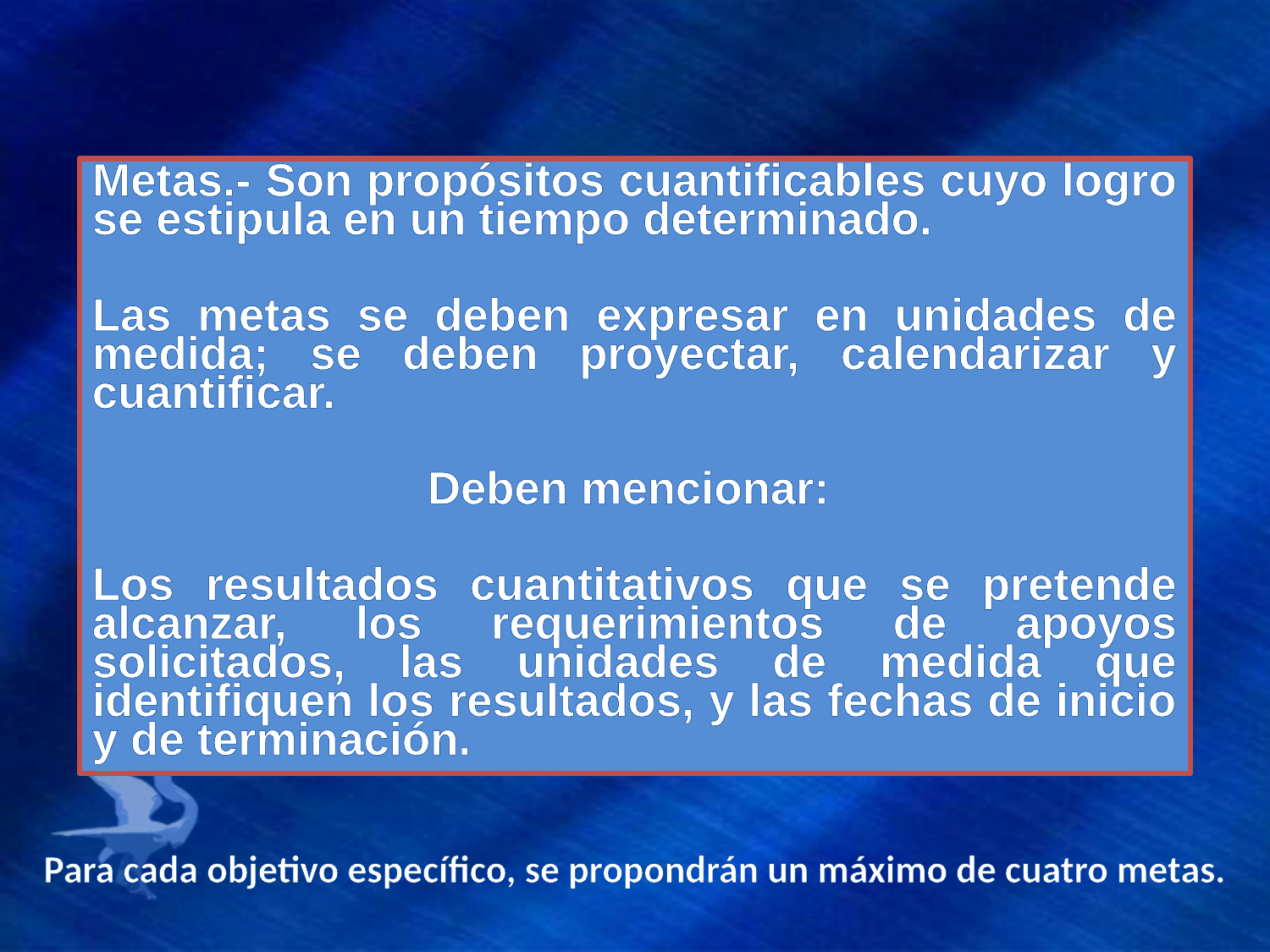

Metas.- Son propósitos cuantificables cuyo logro se estipula en un tiempo determinado.

Las metas se deben expresar en unidades de medida; se deben proyectar, calendarizar y cuantificar.

Deben mencionar:

Los resultados cuantitativos que se pretende alcanzar, los requerimientos de apoyos solicitados, las unidades de medida que identifiquen los resultados, y las fechas de inicio y de terminación.
Para cada objetivo específico, se propondrán un máximo de cuatro metas.